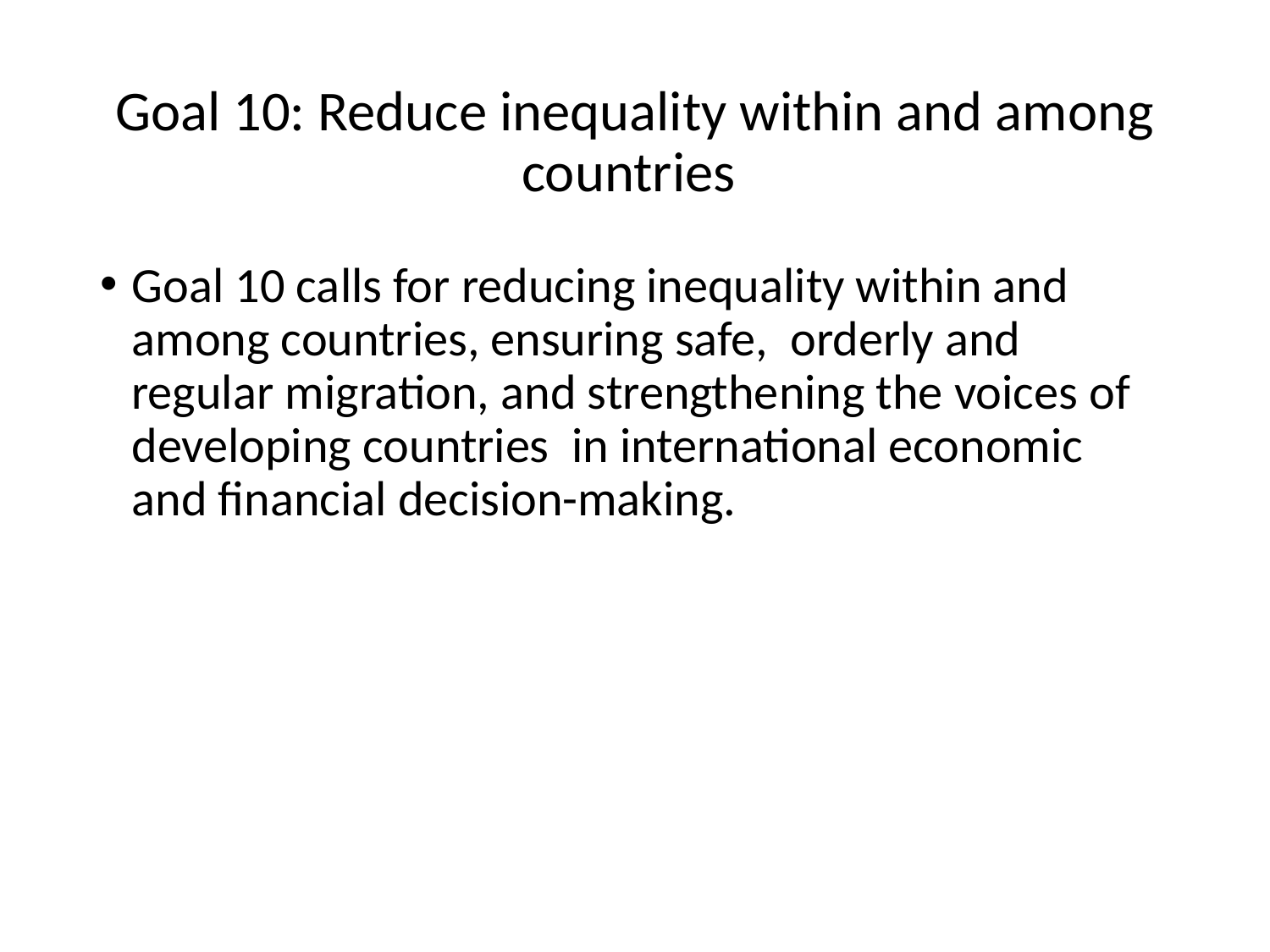

# Goal 10: Reduce inequality within and among countries
Goal 10 calls for reducing inequality within and among countries, ensuring safe,  orderly and regular migration, and strengthening the voices of developing countries  in international economic and financial decision-making.